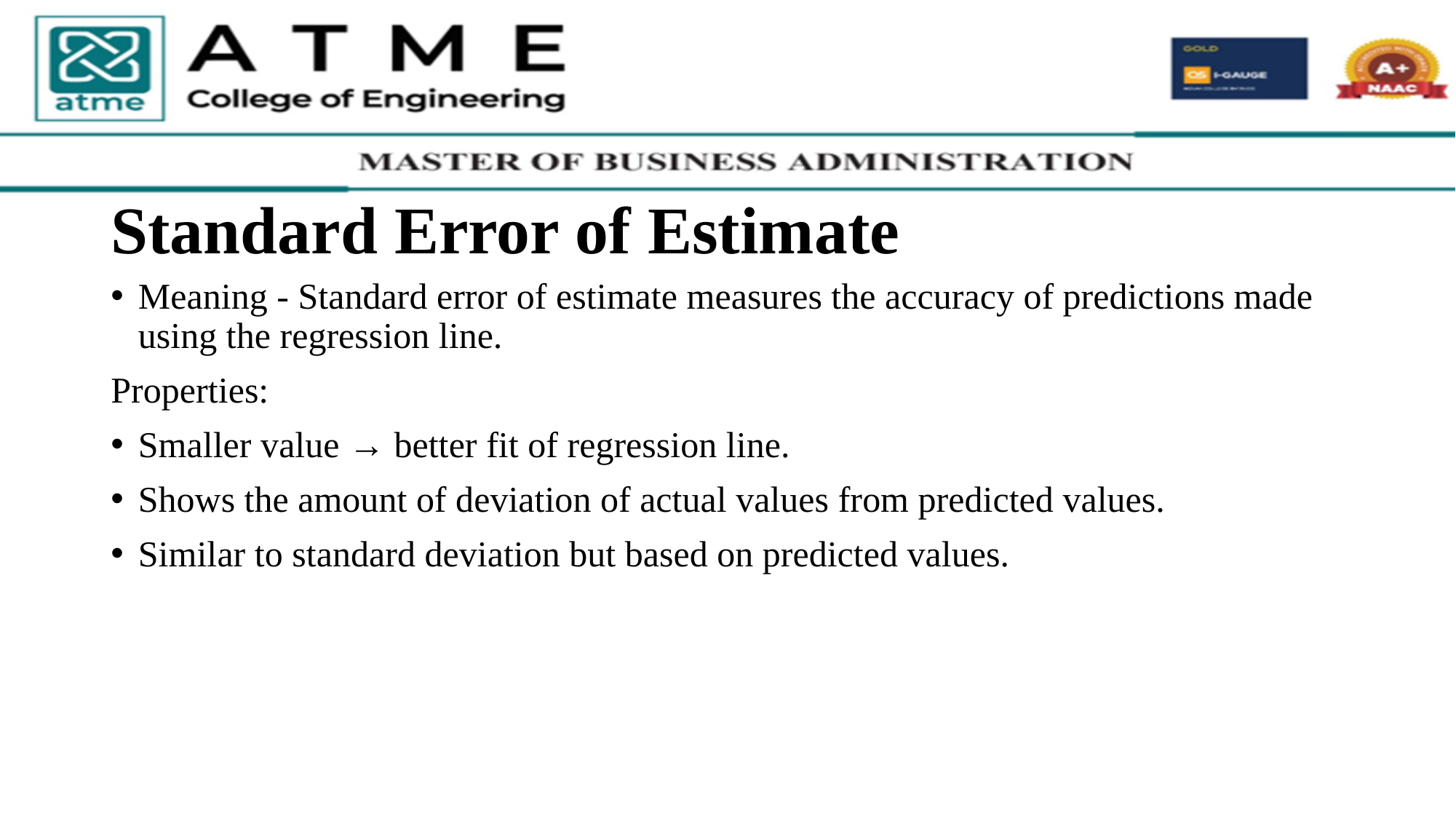

# Standard Error of Estimate
Meaning - Standard error of estimate measures the accuracy of predictions made using the regression line.
Properties:
Smaller value → better fit of regression line.
Shows the amount of deviation of actual values from predicted values.
Similar to standard deviation but based on predicted values.